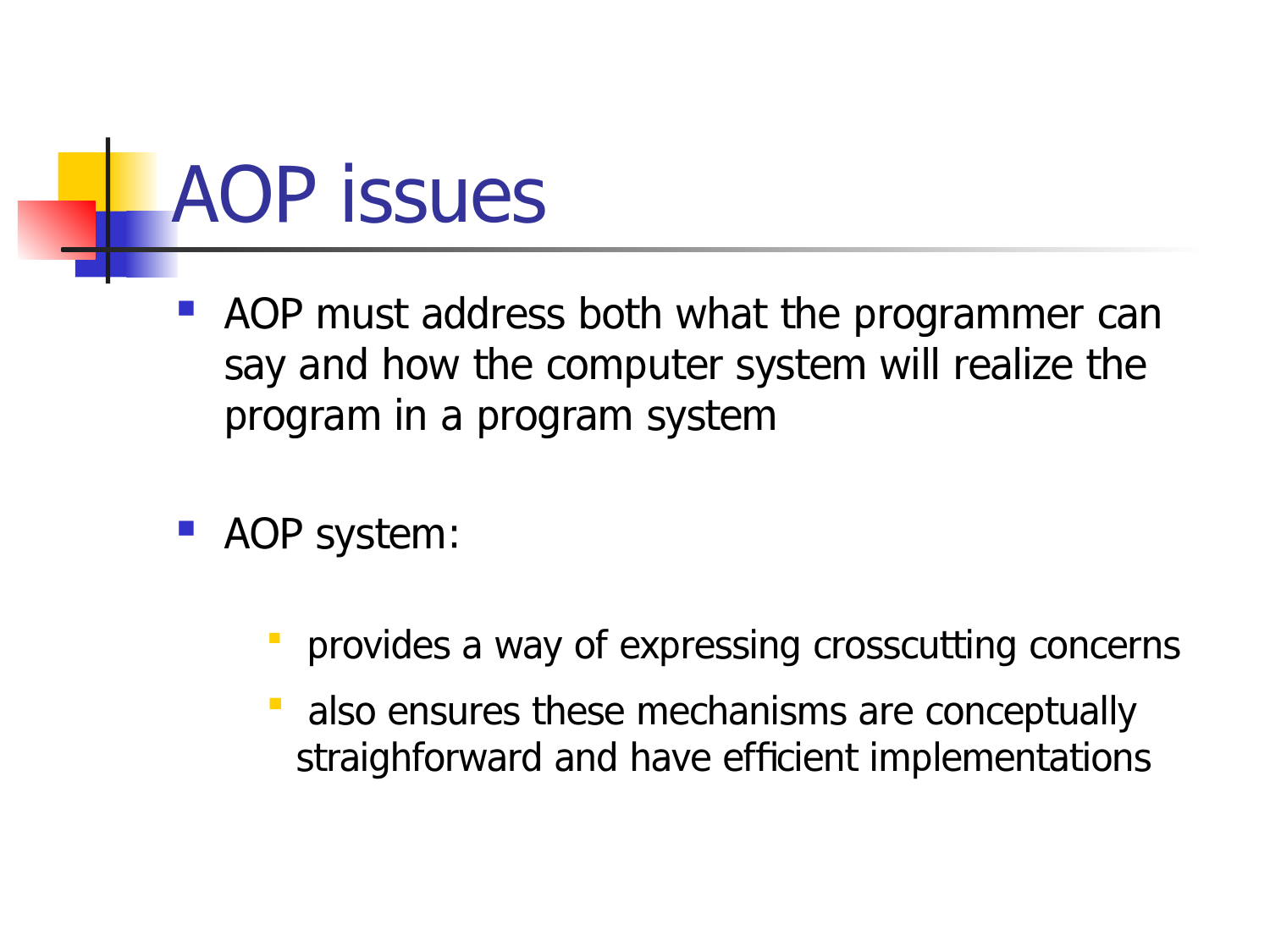

# AOP issues
AOP must address both what the programmer can say and how the computer system will realize the program in a program system

AOP system:
 provides a way of expressing crosscutting concerns
 also ensures these mechanisms are conceptually straighforward and have efficient implementations